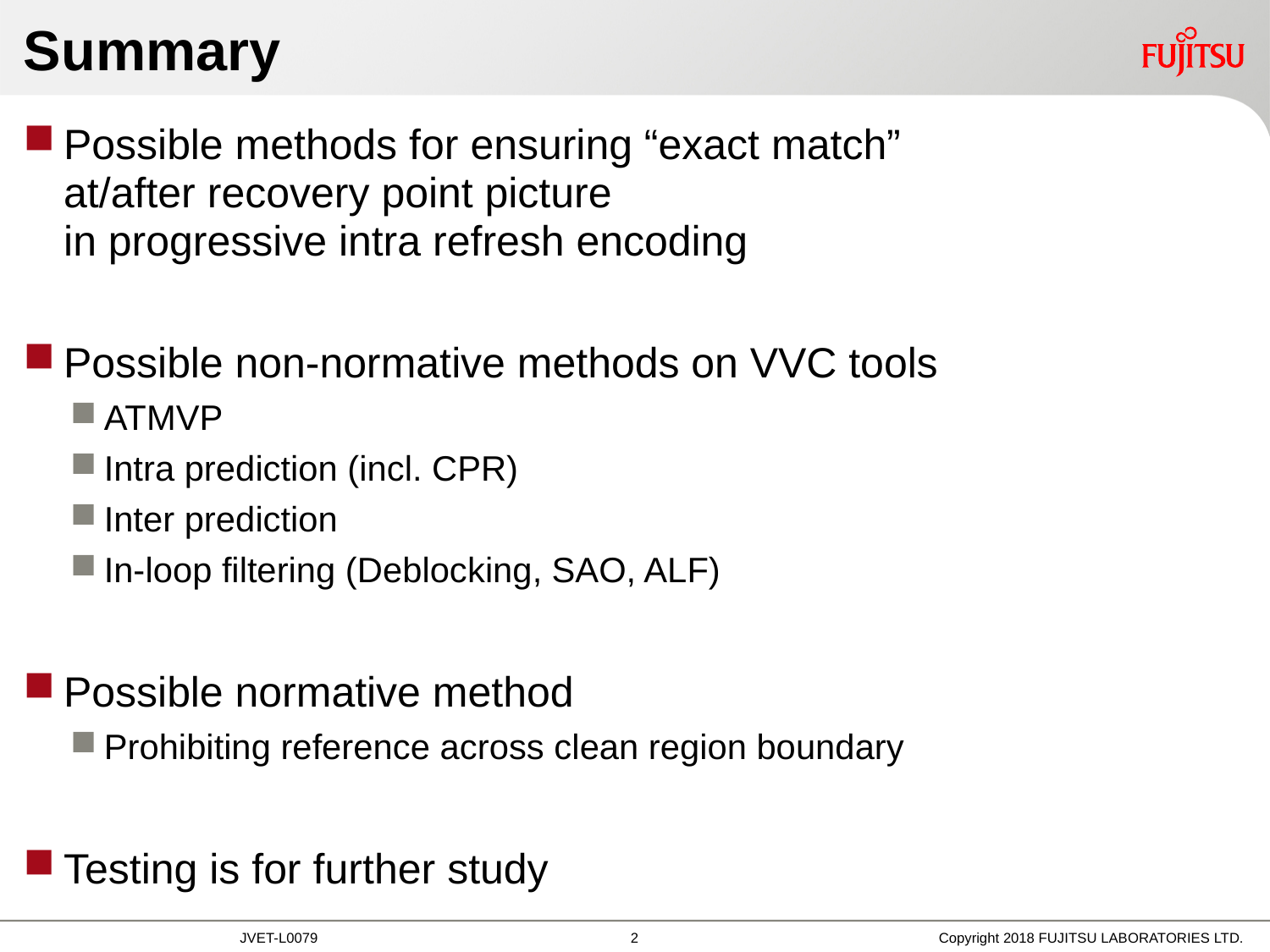

# Summary
Possible methods for ensuring “exact match”
at/after recovery point picture
in progressive intra refresh encoding

Possible non-normative methods on VVC tools
ATMVP
Intra prediction (incl. CPR)
Inter prediction
In-loop filtering (Deblocking, SAO, ALF)

Possible normative method
Prohibiting reference across clean region boundary

Testing is for further study
2
Copyright 2018 FUJITSU LABORATORIES LTD.